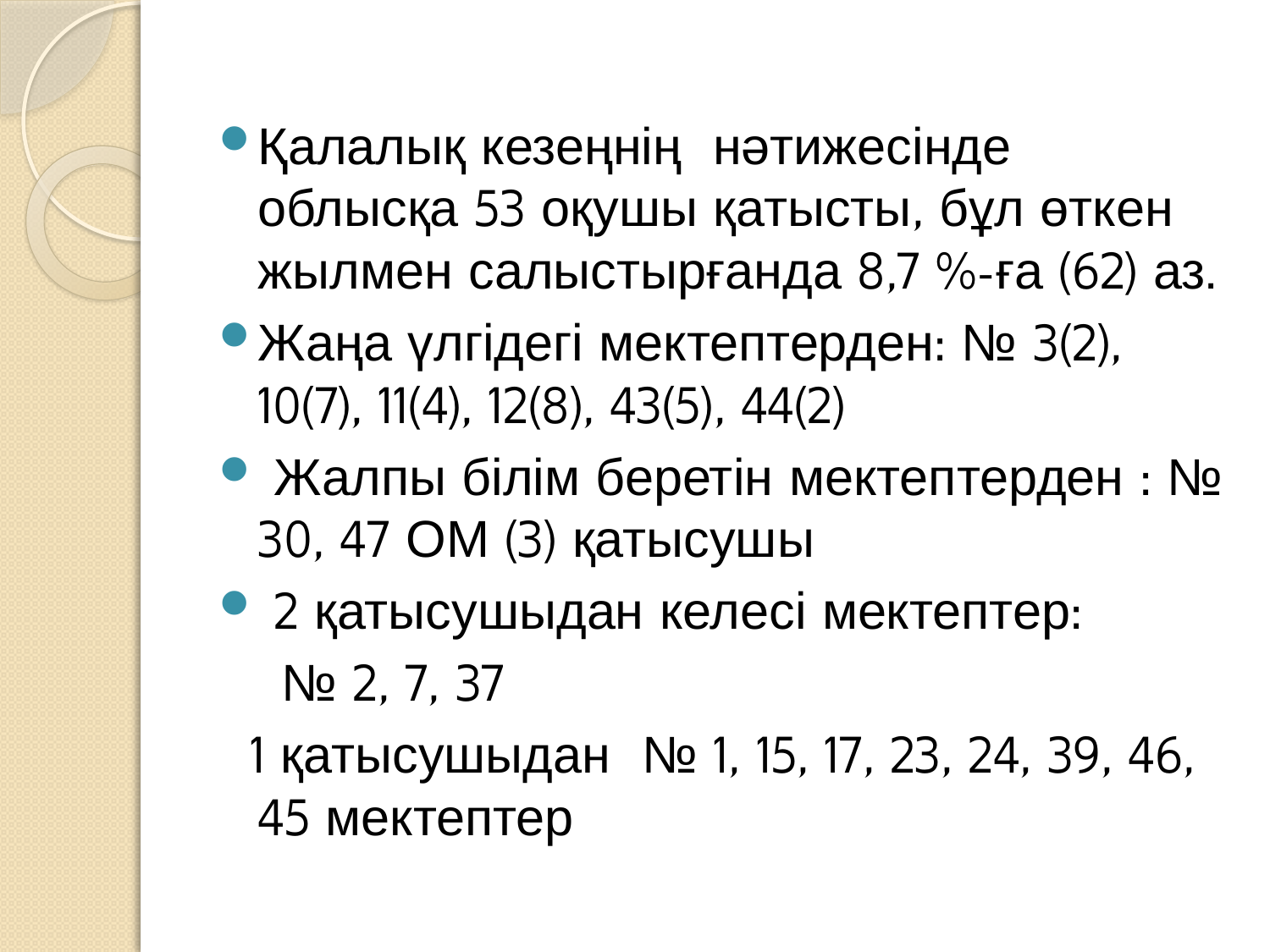

Қалалық кезеңнің  нәтижесінде облысқа 53 оқушы қатысты, бұл өткен жылмен салыстырғанда 8,7 %-ға (62) аз.
Жаңа үлгідегі мектептерден: № 3(2), 10(7), 11(4), 12(8), 43(5), 44(2)
 Жалпы білім беретін мектептерден : № 30, 47 ОМ (3) қатысушы
 2 қатысушыдан келесі мектептер:
    № 2, 7, 37
  1 қатысушыдан  № 1, 15, 17, 23, 24, 39, 46, 45 мектептер